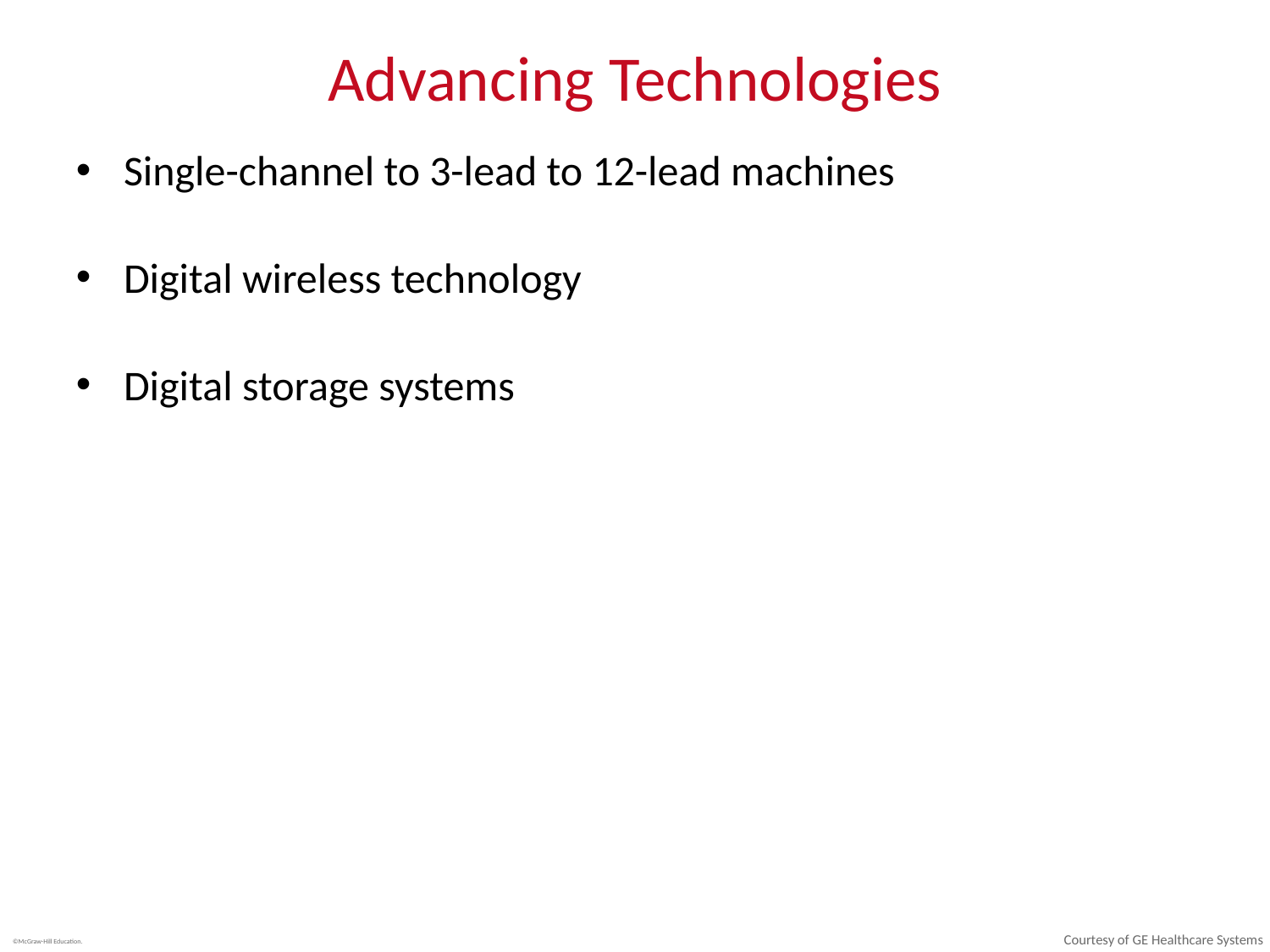

# Advancing Technologies
Single-channel to 3-lead to 12-lead machines
Digital wireless technology
Digital storage systems

Courtesy of GE Healthcare Systems